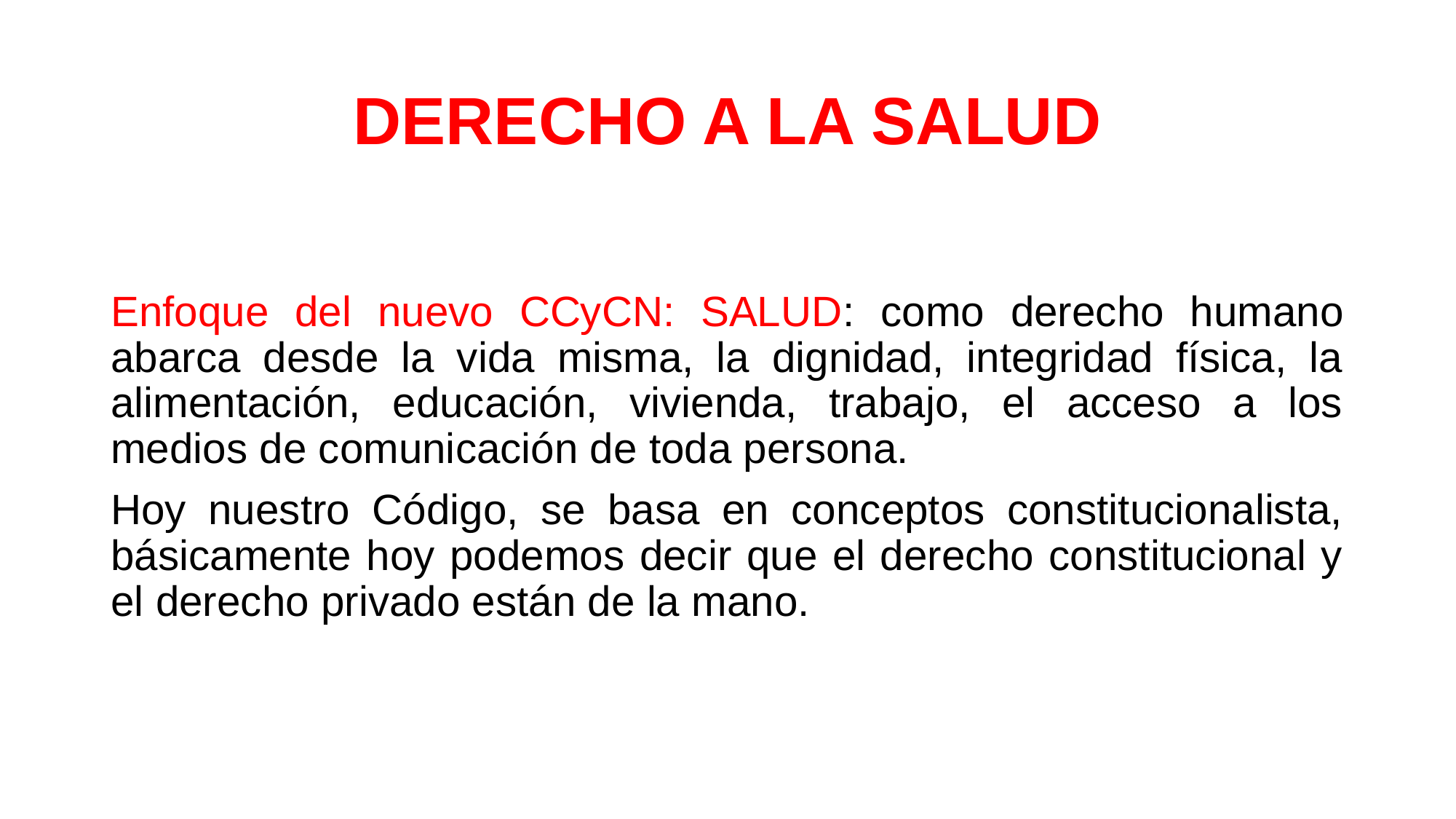

# DERECHO A LA SALUD

Enfoque del nuevo CCyCN: SALUD: como derecho humano abarca desde la vida misma, la dignidad, integridad física, la alimentación, educación, vivienda, trabajo, el acceso a los medios de comunicación de toda persona.
Hoy nuestro Código, se basa en conceptos constitucionalista, básicamente hoy podemos decir que el derecho constitucional y el derecho privado están de la mano.